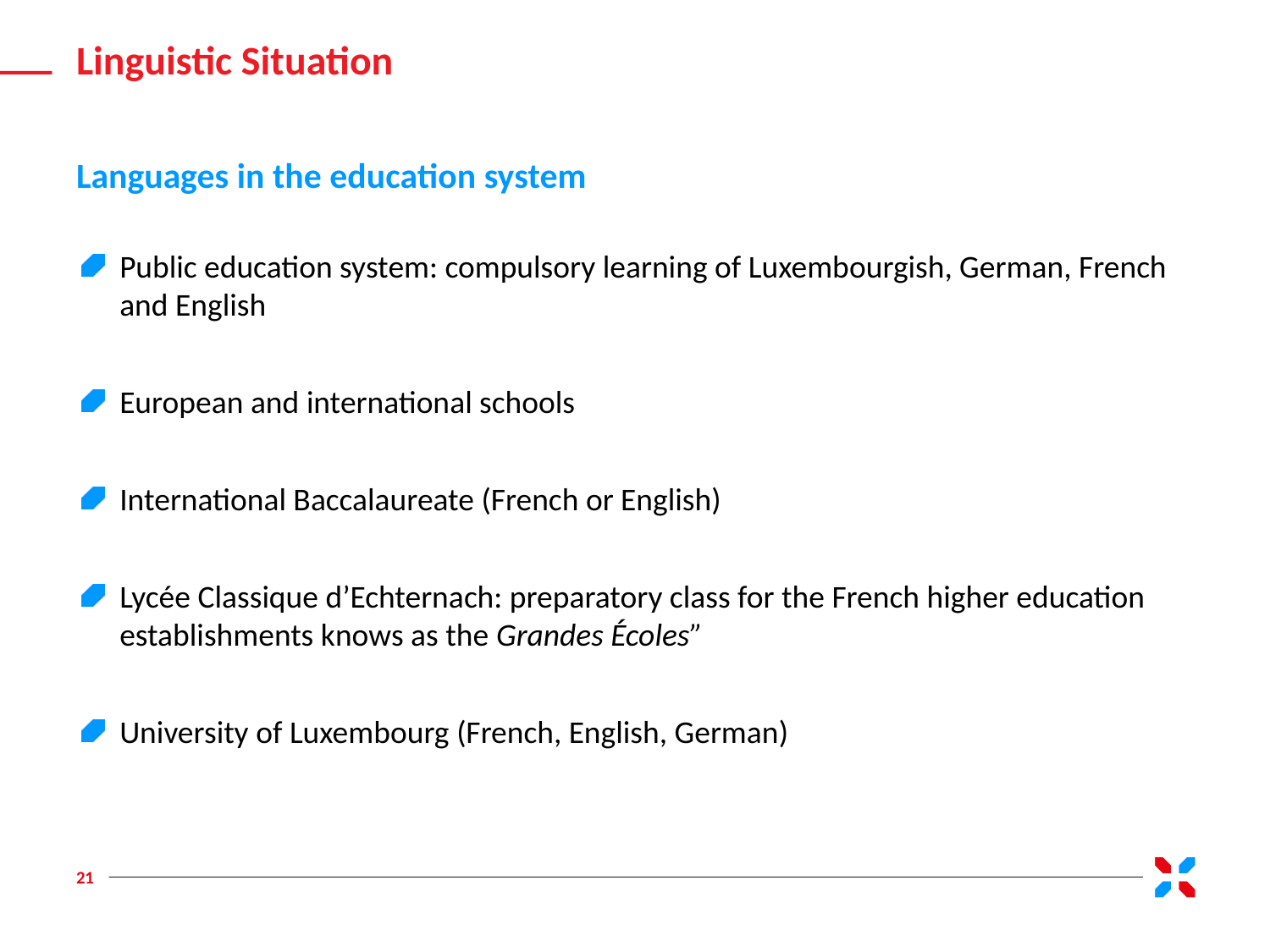

Linguistic Situation
Languages in the education system
Public education system: compulsory learning of Luxembourgish, German, French and English

European and international schools

International Baccalaureate (French or English)

Lycée Classique d’Echternach: preparatory class for the French higher education establishments knows as the Grandes Écoles”

University of Luxembourg (French, English, German)